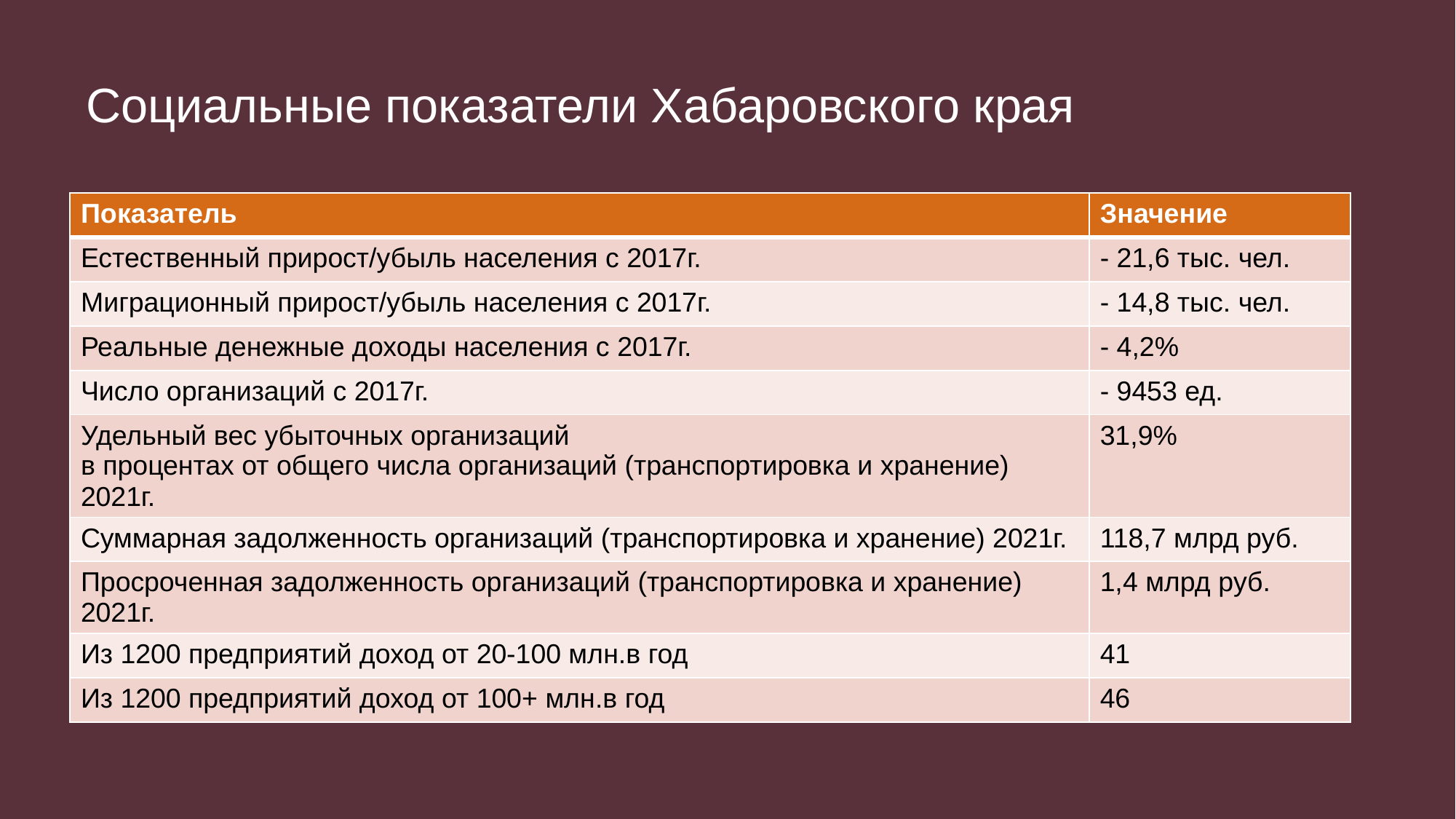

# Социальные показатели Хабаровского края
| Показатель | Значение |
| --- | --- |
| Естественный прирост/убыль населения с 2017г. | - 21,6 тыс. чел. |
| Миграционный прирост/убыль населения с 2017г. | - 14,8 тыс. чел. |
| Реальные денежные доходы населения с 2017г. | - 4,2% |
| Число организаций с 2017г. | - 9453 ед. |
| Удельный вес убыточных организаций в процентах от общего числа организаций (транспортировка и хранение) 2021г. | 31,9% |
| Суммарная задолженность организаций (транспортировка и хранение) 2021г. | 118,7 млрд руб. |
| Просроченная задолженность организаций (транспортировка и хранение) 2021г. | 1,4 млрд руб. |
| Из 1200 предприятий доход от 20-100 млн.в год | 41 |
| Из 1200 предприятий доход от 100+ млн.в год | 46 |